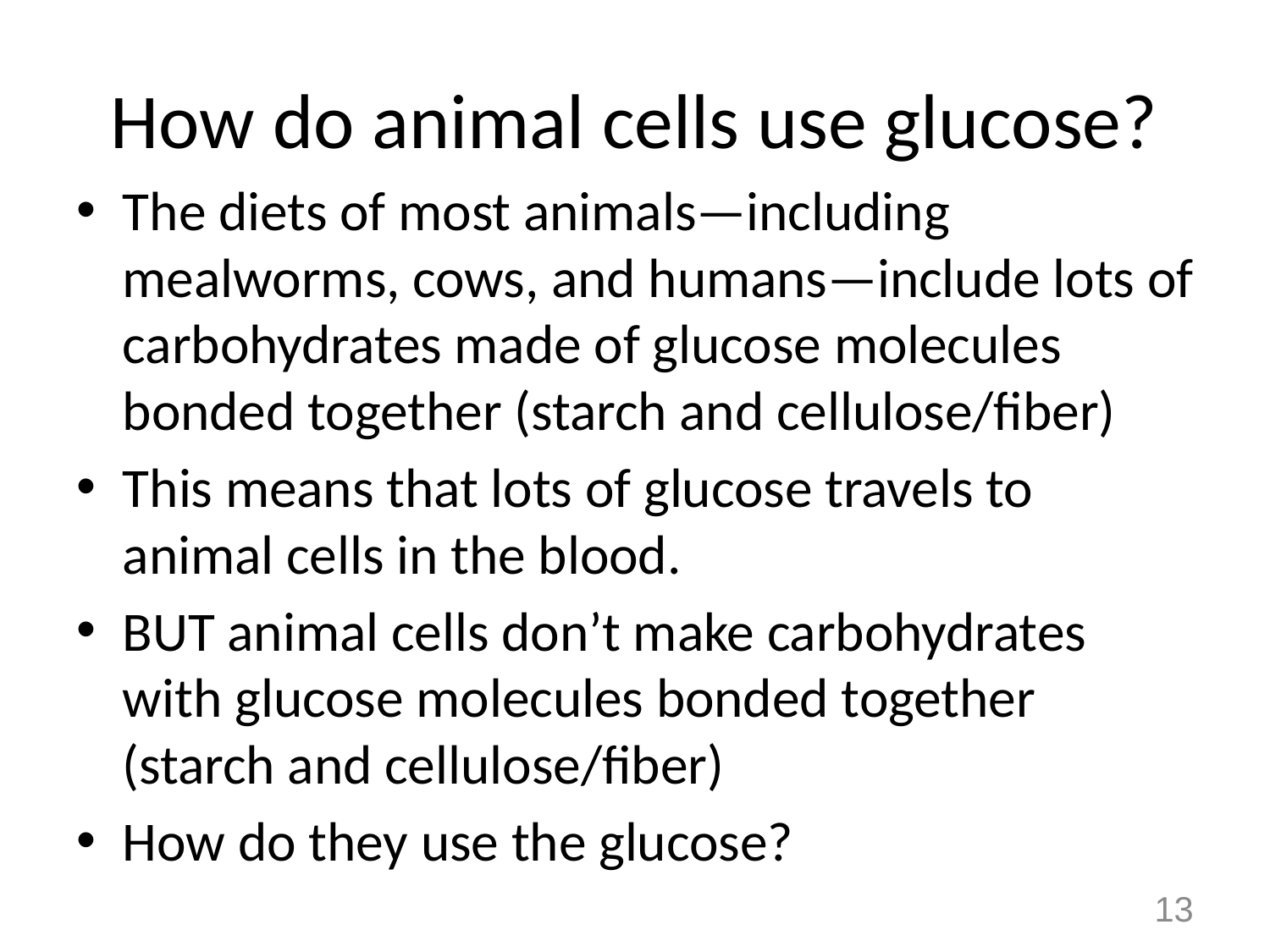

# How do animal cells use glucose?
The diets of most animals—including mealworms, cows, and humans—include lots of carbohydrates made of glucose molecules bonded together (starch and cellulose/fiber)
This means that lots of glucose travels to animal cells in the blood.
BUT animal cells don’t make carbohydrates with glucose molecules bonded together (starch and cellulose/fiber)
How do they use the glucose?
13